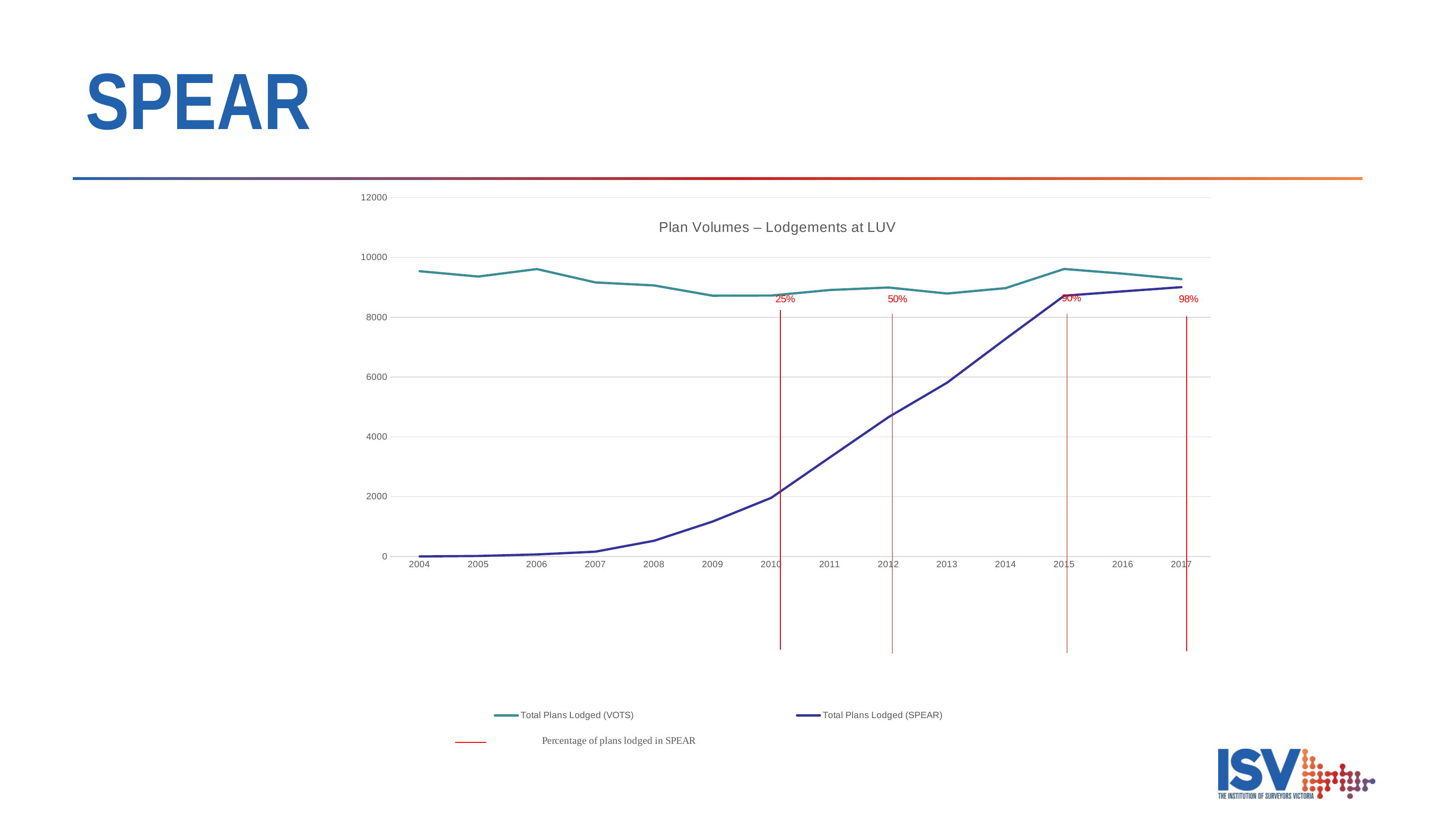

# SPEAR

### Chart: Plan Volumes – Lodgements at LUV

| Category | Total Plans Lodged (VOTS) | Total Plans Lodged (SPEAR) |
|---|---|---|
| 2004 | 9541.0 | 0.0 |
| 2005 | 9363.0 | 15.0 |
| 2006 | 9613.0 | 66.0 |
| 2007 | 9165.0 | 159.0 |
| 2008 | 9066.0 | 524.0 |
| 2009 | 8722.0 | 1167.0 |
| 2010 | 8727.0 | 1960.0 |
| 2011 | 8912.0 | 3313.0 |
| 2012 | 8996.0 | 4658.0 |
| 2013 | 8794.0 | 5811.0 |
| 2014 | 8976.0 | 7279.0 |
| 2015 | 9616.0 | 8721.0 |
| 2016 | 9460.0 | 8867.0 |
| 2017 | 9276.0 | 9008.0 |